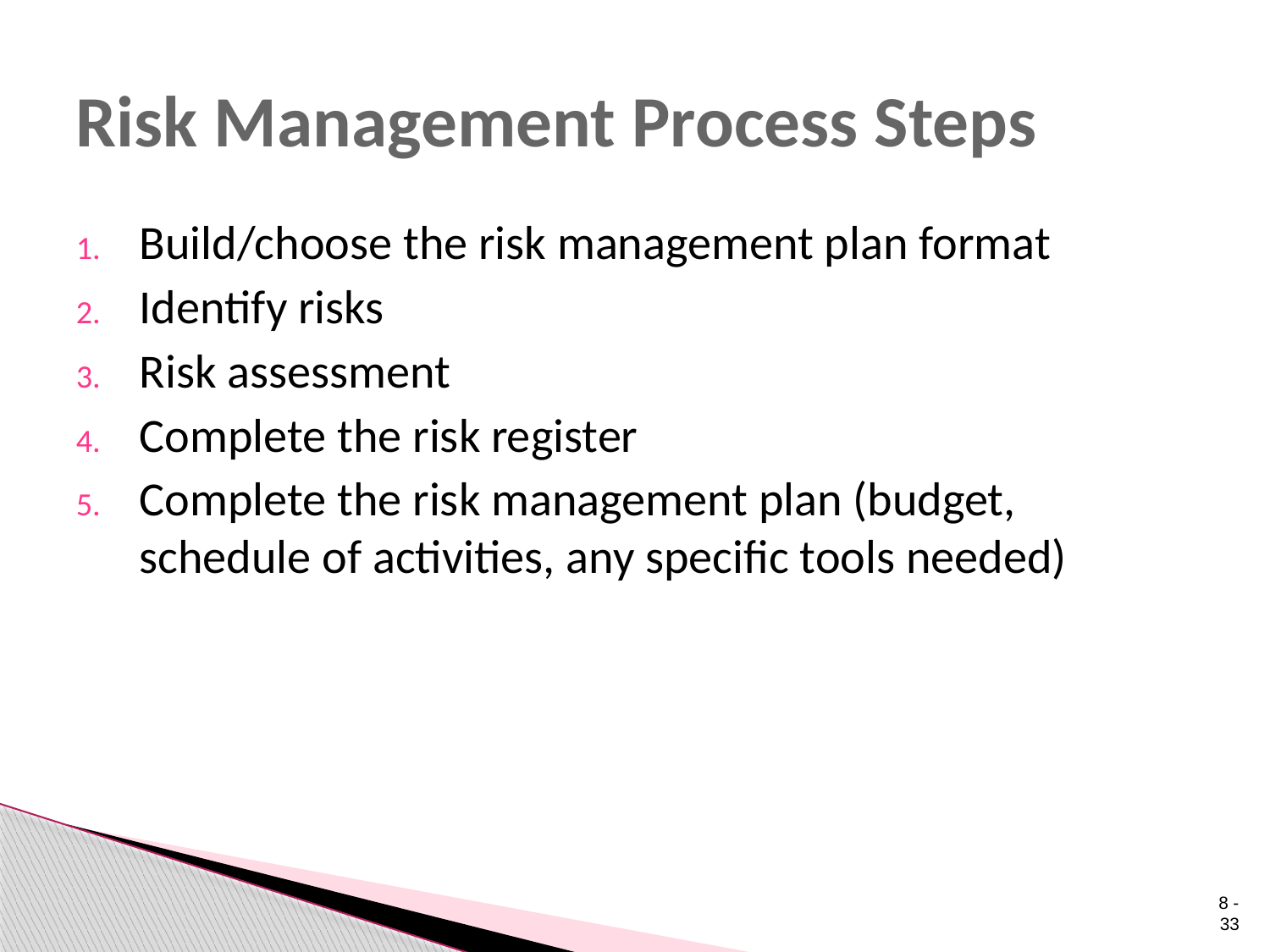

# Risk Management Process Steps
Build/choose the risk management plan format
Identify risks
Risk assessment
Complete the risk register
Complete the risk management plan (budget, schedule of activities, any specific tools needed)
 8 - 33